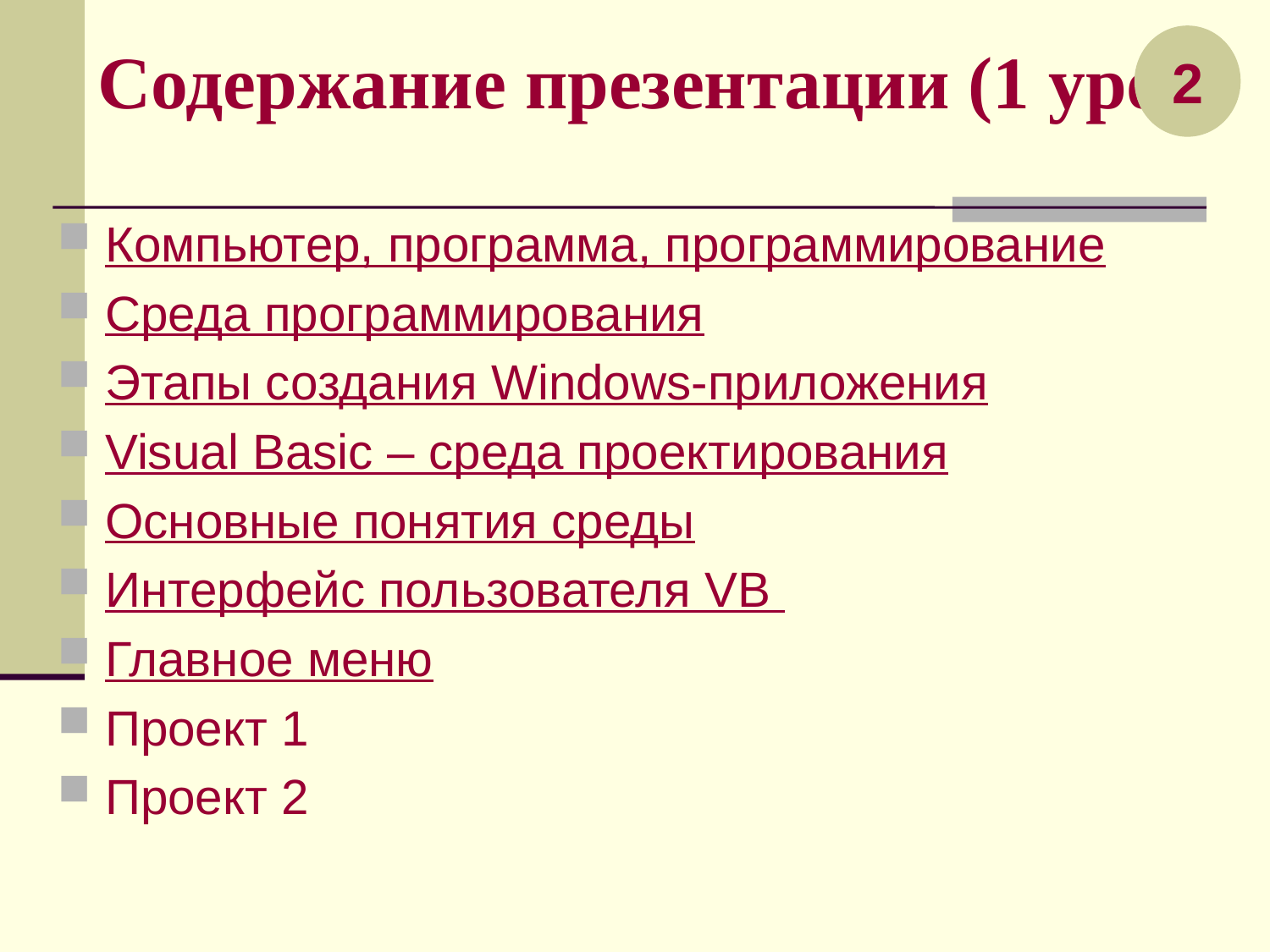

# Содержание презентации (1 урок)
2
Компьютер, программа, программирование
Среда программирования
Этапы создания Windows-приложения
Visual Basic – среда проектирования
Основные понятия среды
Интерфейс пользователя VB
Главное меню
Проект 1
Проект 2